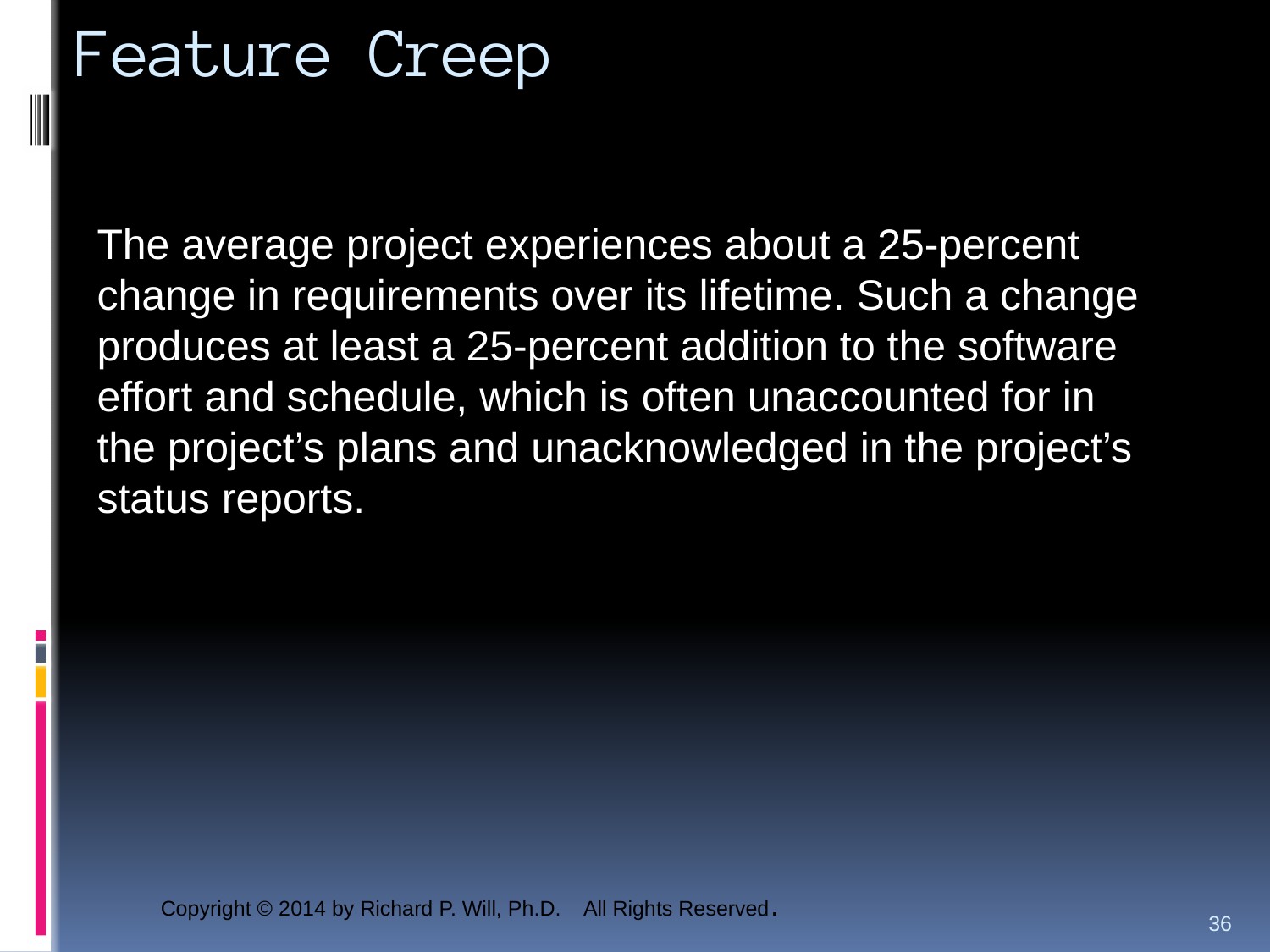

# Feature Creep

The average project experiences about a 25-percent change in requirements over its lifetime. Such a change produces at least a 25-percent addition to the software effort and schedule, which is often unaccounted for in the project’s plans and unacknowledged in the project’s status reports.
36